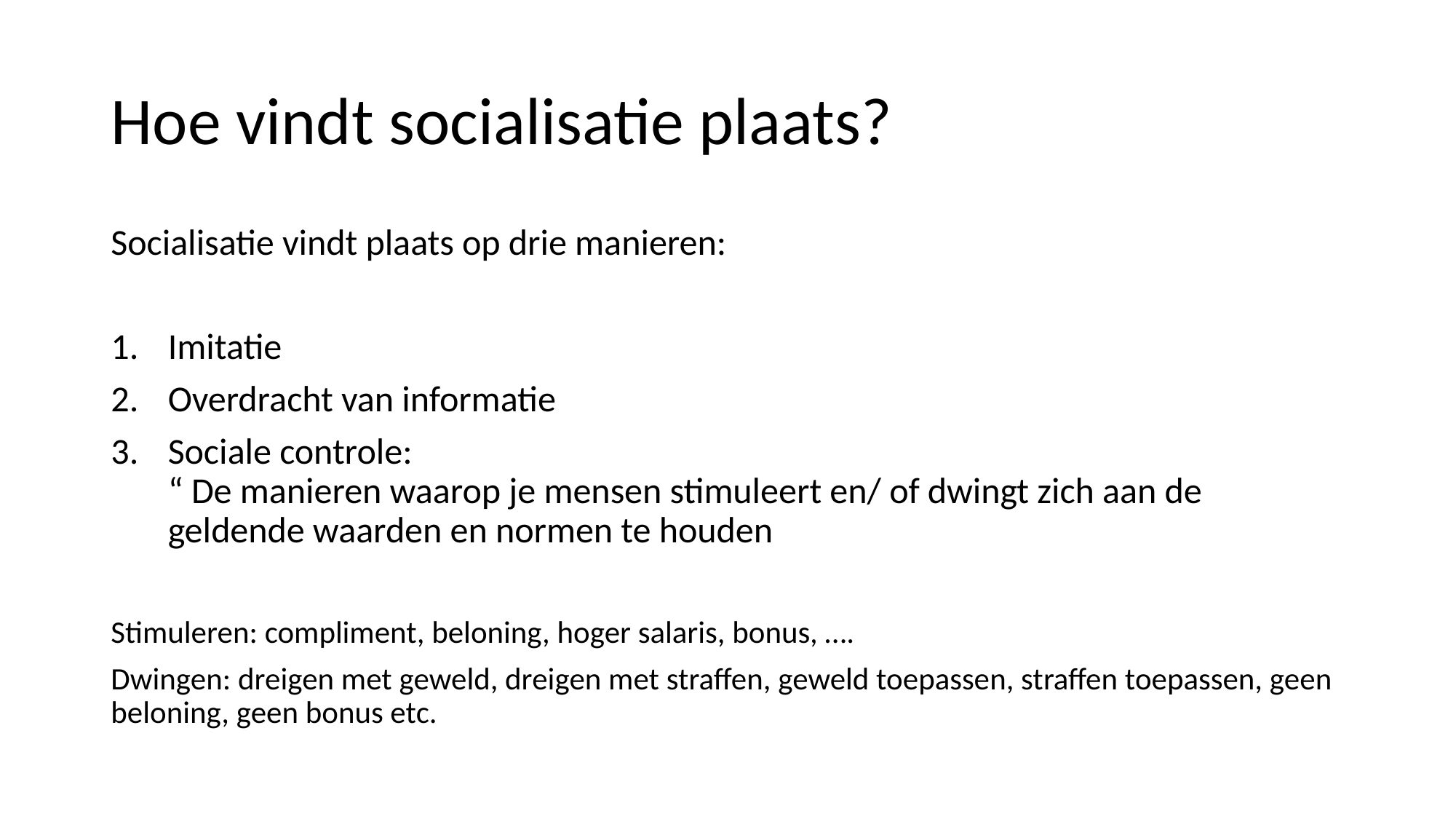

# Hoe vindt socialisatie plaats?
Socialisatie vindt plaats op drie manieren:

Imitatie
Overdracht van informatie
Sociale controle:
“ De manieren waarop je mensen stimuleert en/ of dwingt zich aan de geldende waarden en normen te houden

Stimuleren: compliment, beloning, hoger salaris, bonus, ….
Dwingen: dreigen met geweld, dreigen met straffen, geweld toepassen, straffen toepassen, geen beloning, geen bonus etc.